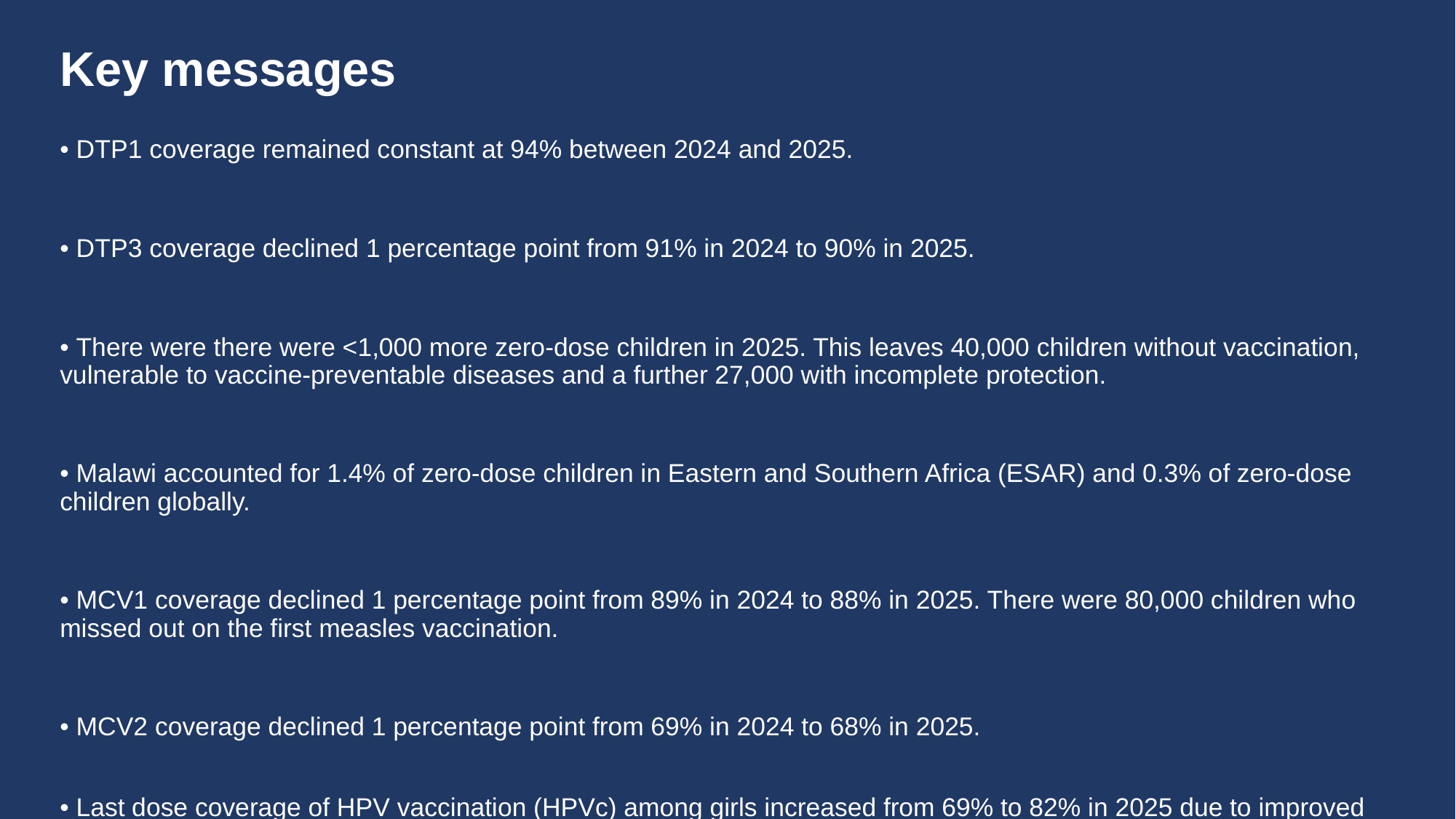

# Key messages
• DTP1 coverage remained constant at 94% between 2024 and 2025.

• DTP3 coverage declined 1 percentage point from 91% in 2024 to 90% in 2025.

• There were there were <1,000 more zero-dose children in 2025. This leaves 40,000 children without vaccination, vulnerable to vaccine-preventable diseases and a further 27,000 with incomplete protection.

• Malawi accounted for 1.4% of zero-dose children in Eastern and Southern Africa (ESAR) and 0.3% of zero-dose children globally.

• MCV1 coverage declined 1 percentage point from 89% in 2024 to 88% in 2025. There were 80,000 children who missed out on the first measles vaccination.

• MCV2 coverage declined 1 percentage point from 69% in 2024 to 68% in 2025.

• Last dose coverage of HPV vaccination (HPVc) among girls increased from 69% to 82% in 2025 due to improved programme performance.